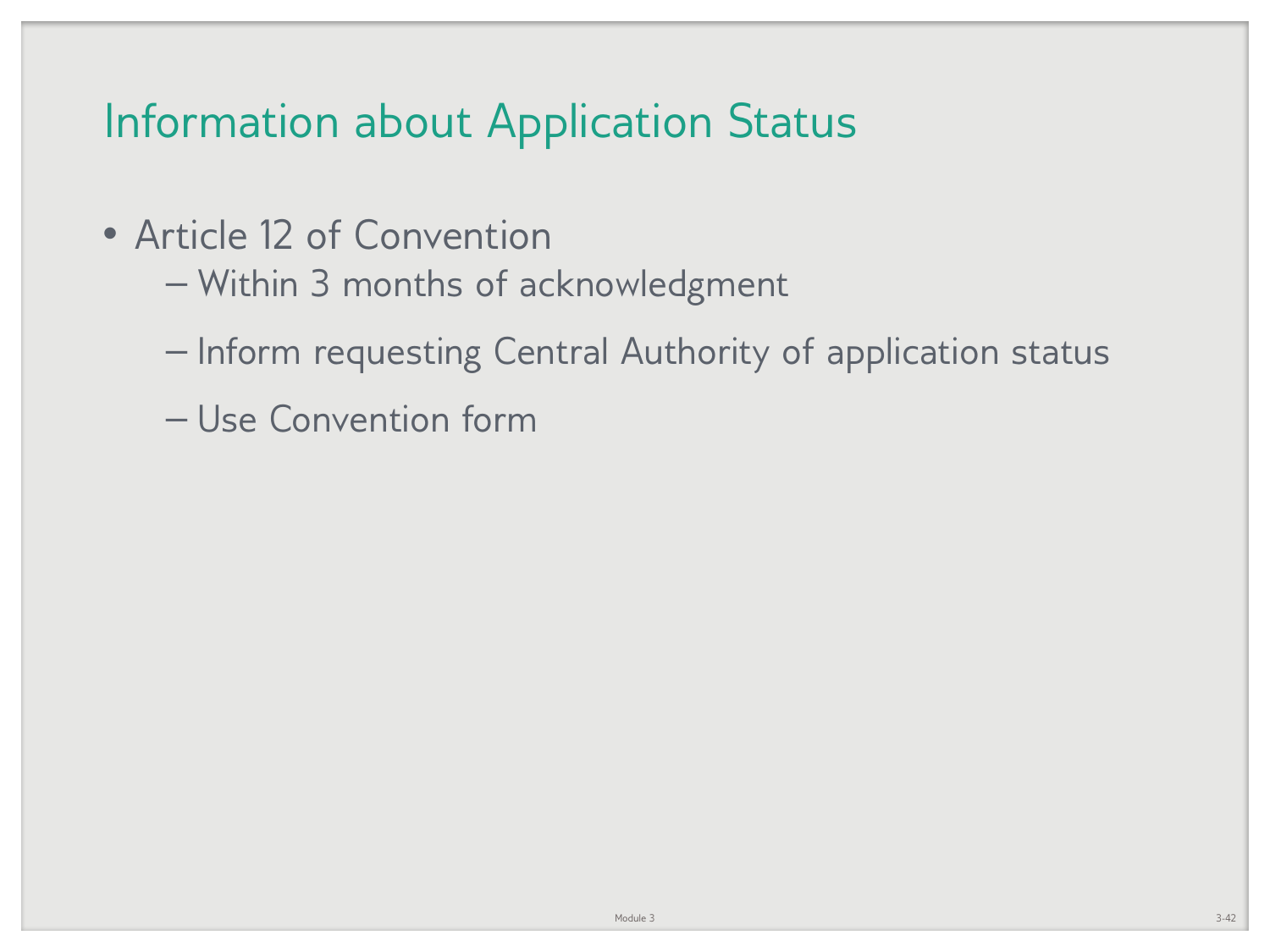

# Information about Application Status
Article 12 of Convention
Within 3 months of acknowledgment
Inform requesting Central Authority of application status
Use Convention form

Module 3
3-42